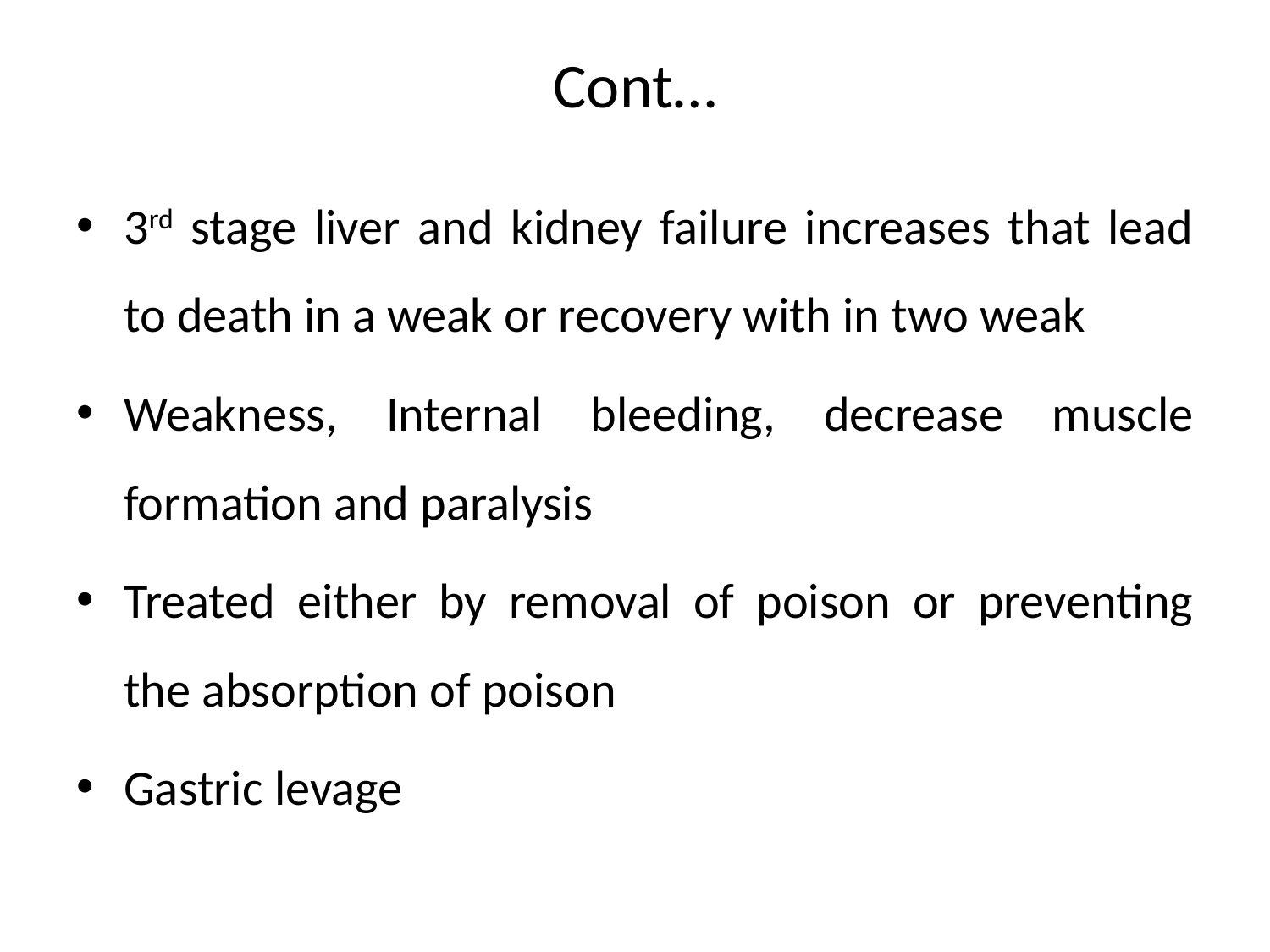

# Cont…
3rd stage liver and kidney failure increases that lead to death in a weak or recovery with in two weak
Weakness, Internal bleeding, decrease muscle formation and paralysis
Treated either by removal of poison or preventing the absorption of poison
Gastric levage